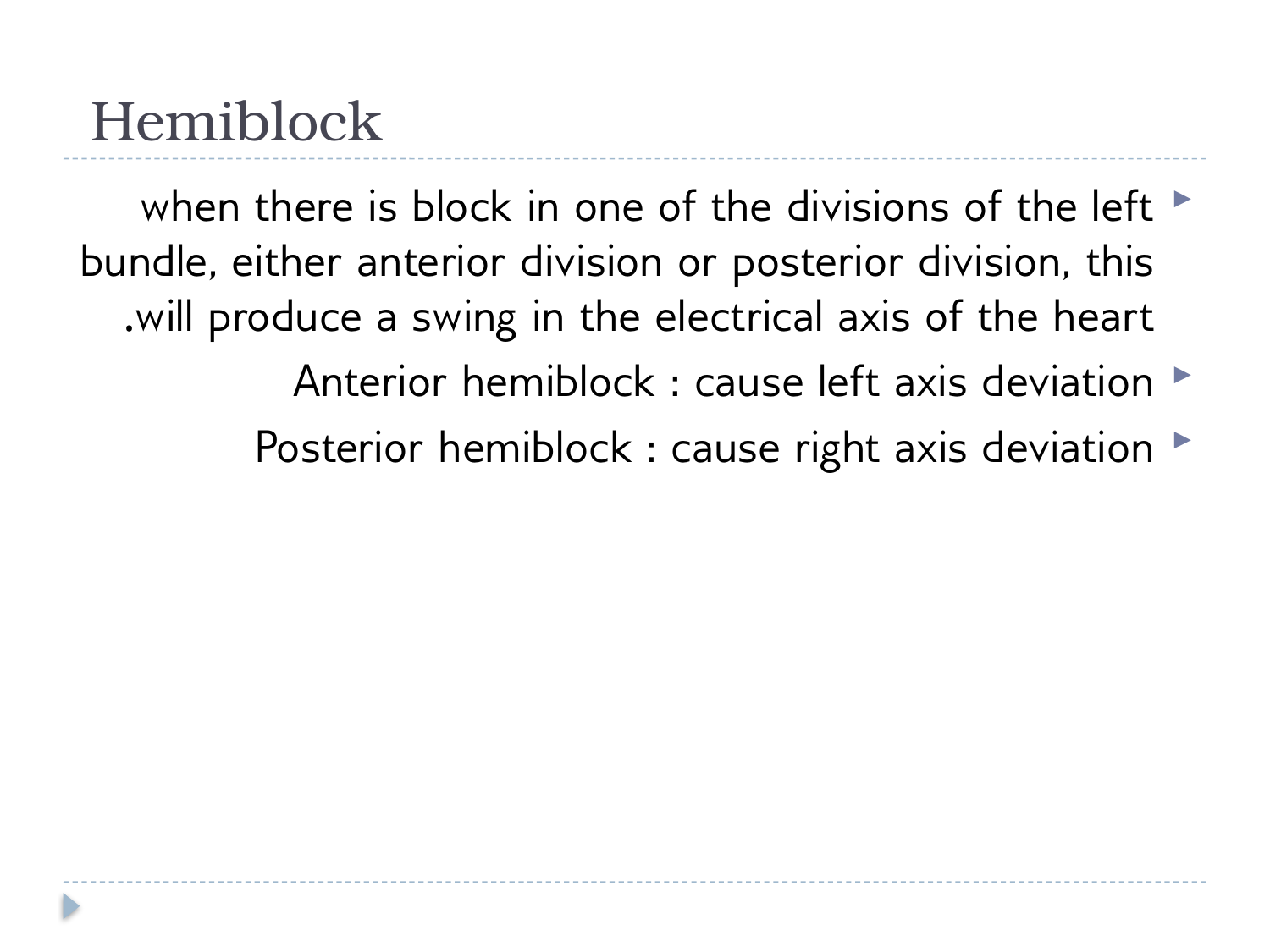

# Hemiblock
when there is block in one of the divisions of the left bundle, either anterior division or posterior division, this will produce a swing in the electrical axis of the heart.
Anterior hemiblock : cause left axis deviation
Posterior hemiblock : cause right axis deviation